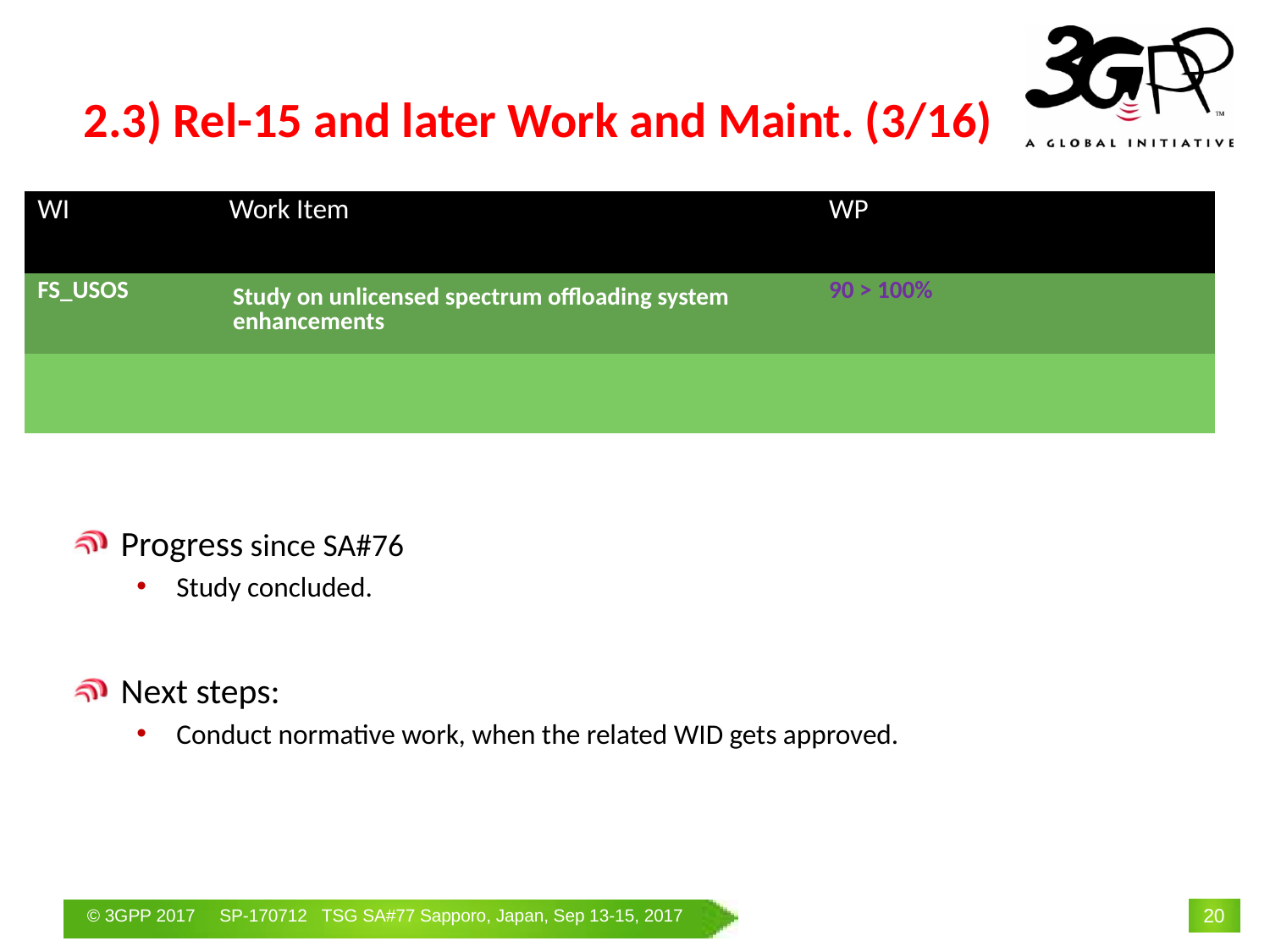

# 2.3) Rel-15 and later Work and Maint. (3/16)
| WI | Work Item | WP |  |  |
| --- | --- | --- | --- | --- |
| FS\_USOS | Study on unlicensed spectrum offloading system enhancements | 90 > 100% |  |  |
|  |  |  |  |  |
Progress since SA#76
Study concluded.

Next steps:
Conduct normative work, when the related WID gets approved.